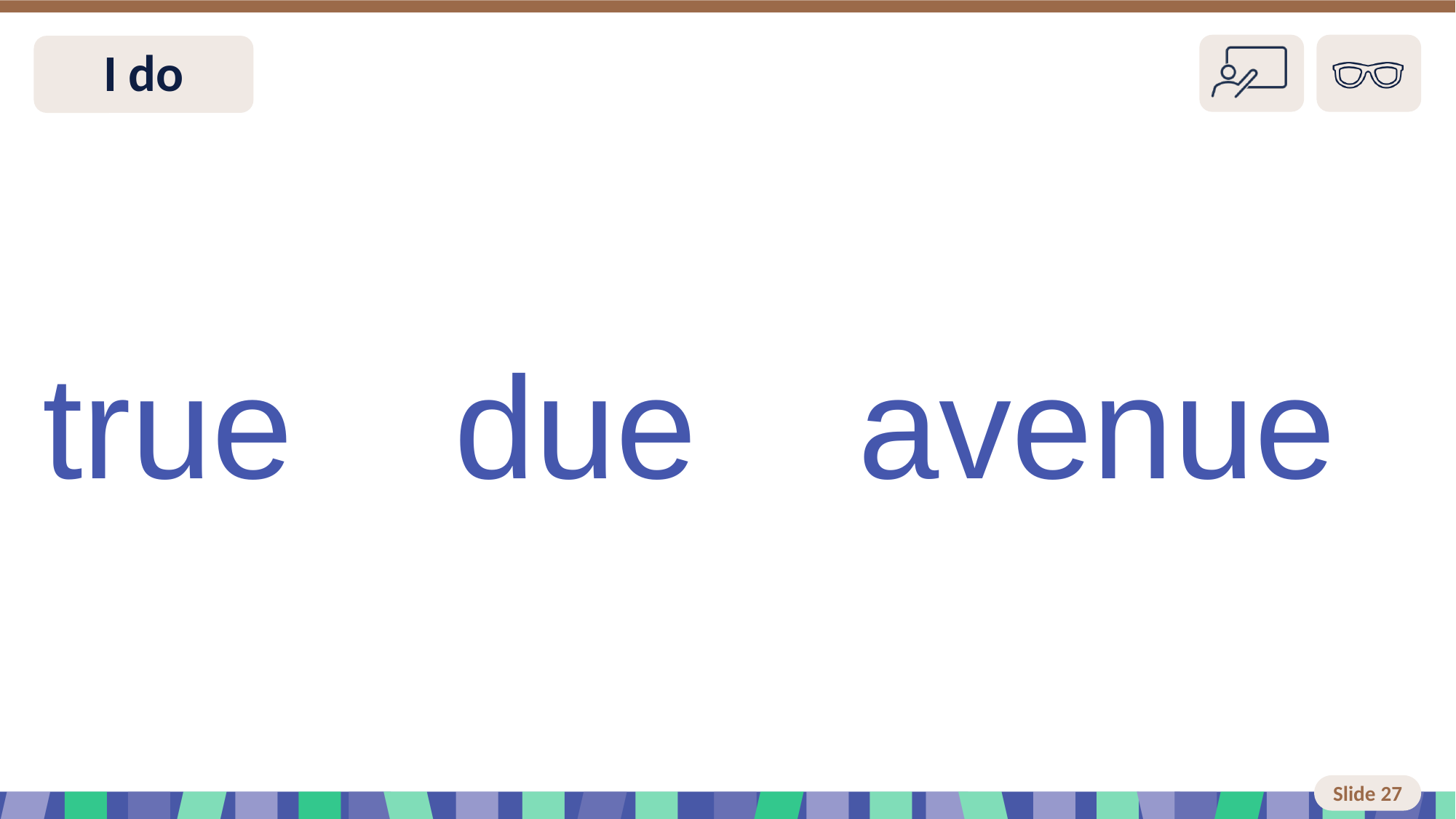

Slide 27 I do
true    due    avenue